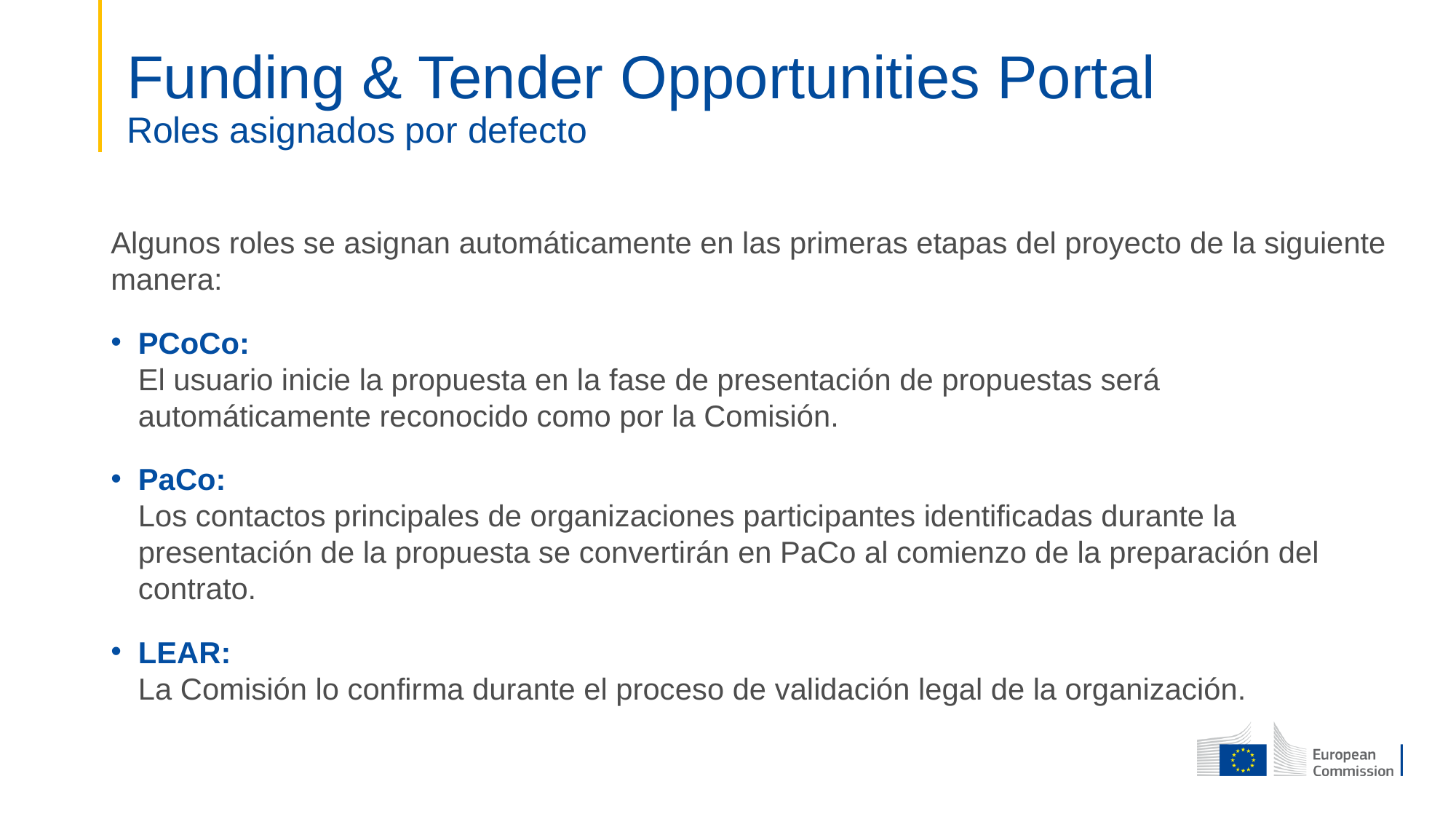

# Funding & Tender Opportunities Portal Roles asignados por defecto
Algunos roles se asignan automáticamente en las primeras etapas del proyecto de la siguiente manera:
PCoCo:
El usuario inicie la propuesta en la fase de presentación de propuestas será automáticamente reconocido como por la Comisión.
PaCo:
Los contactos principales de organizaciones participantes identificadas durante la presentación de la propuesta se convertirán en PaCo al comienzo de la preparación del contrato.
LEAR:
La Comisión lo confirma durante el proceso de validación legal de la organización.